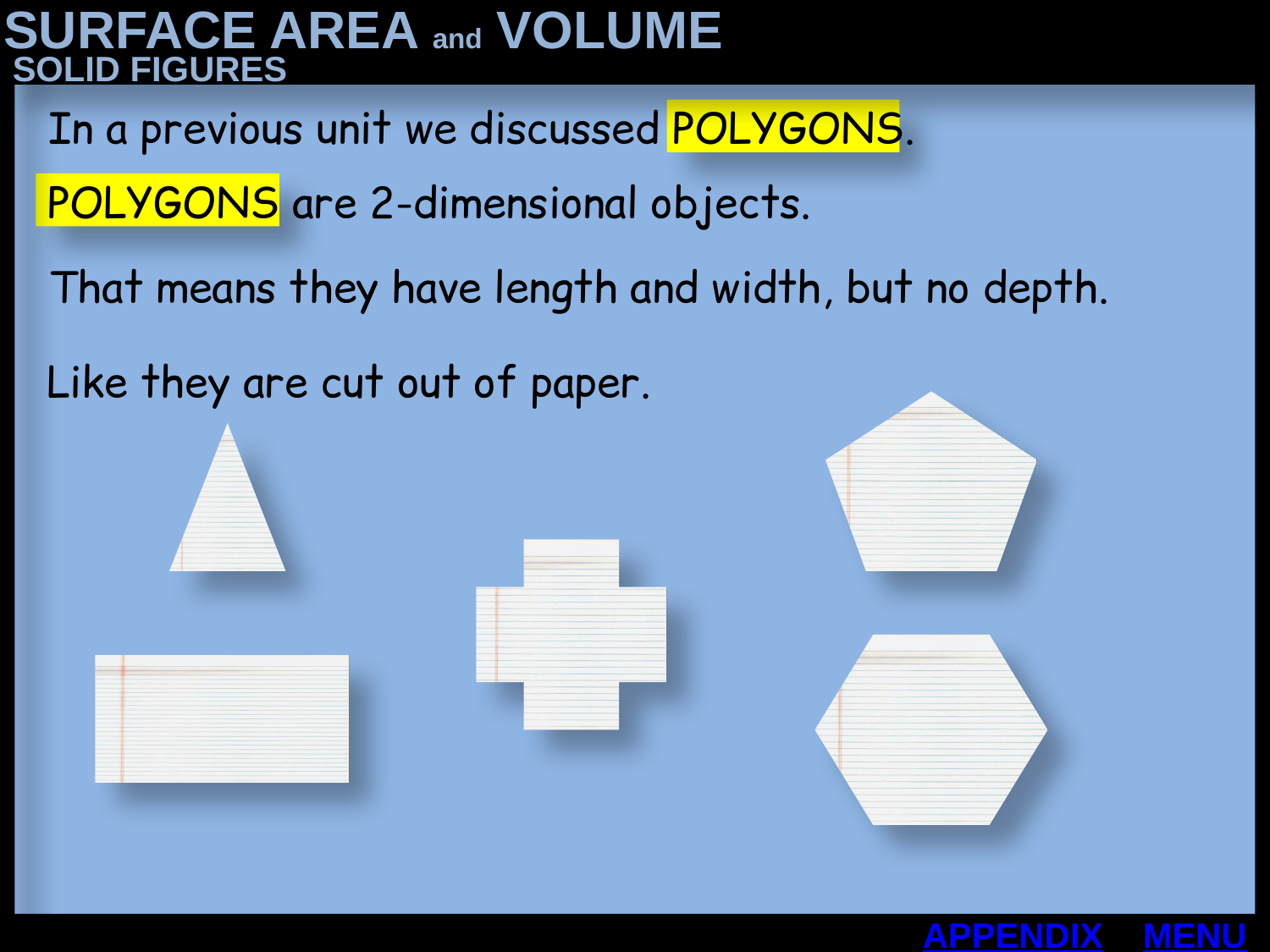

SURFACE AREA and VOLUME
SOLID FIGURES
In a previous unit we discussed POLYGONS.

POLYGONS are 2-dimensional objects.

That means they have length and width, but no depth.
Like they are cut out of paper.

APPENDIX
MENU